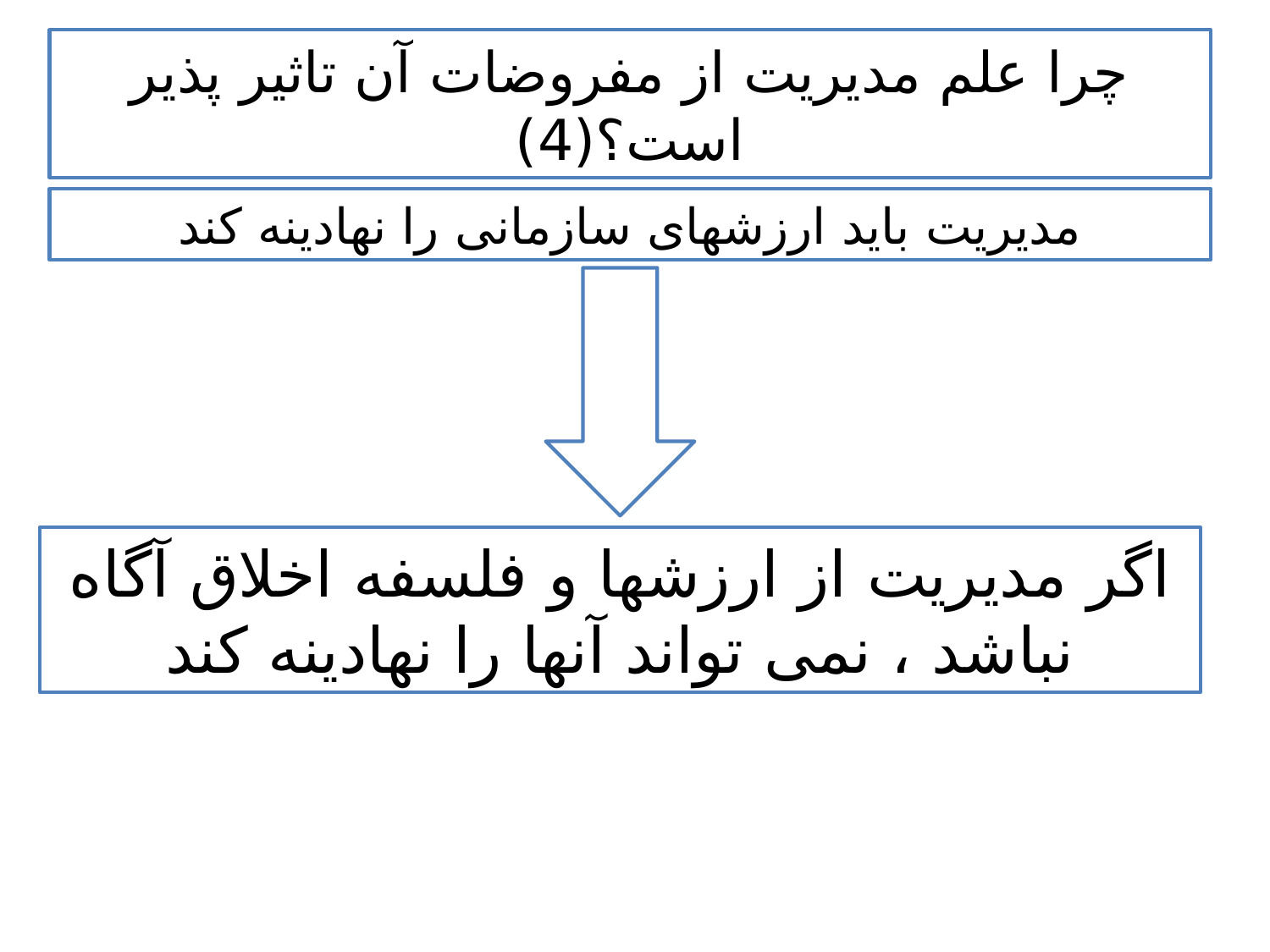

چرا علم مدیریت از مفروضات آن تاثیر پذیر است؟(4)
مدیریت باید ارزشهای سازمانی را نهادینه کند

اگر مدیریت از ارزشها و فلسفه اخلاق آگاه نباشد ، نمی تواند آنها را نهادینه کند